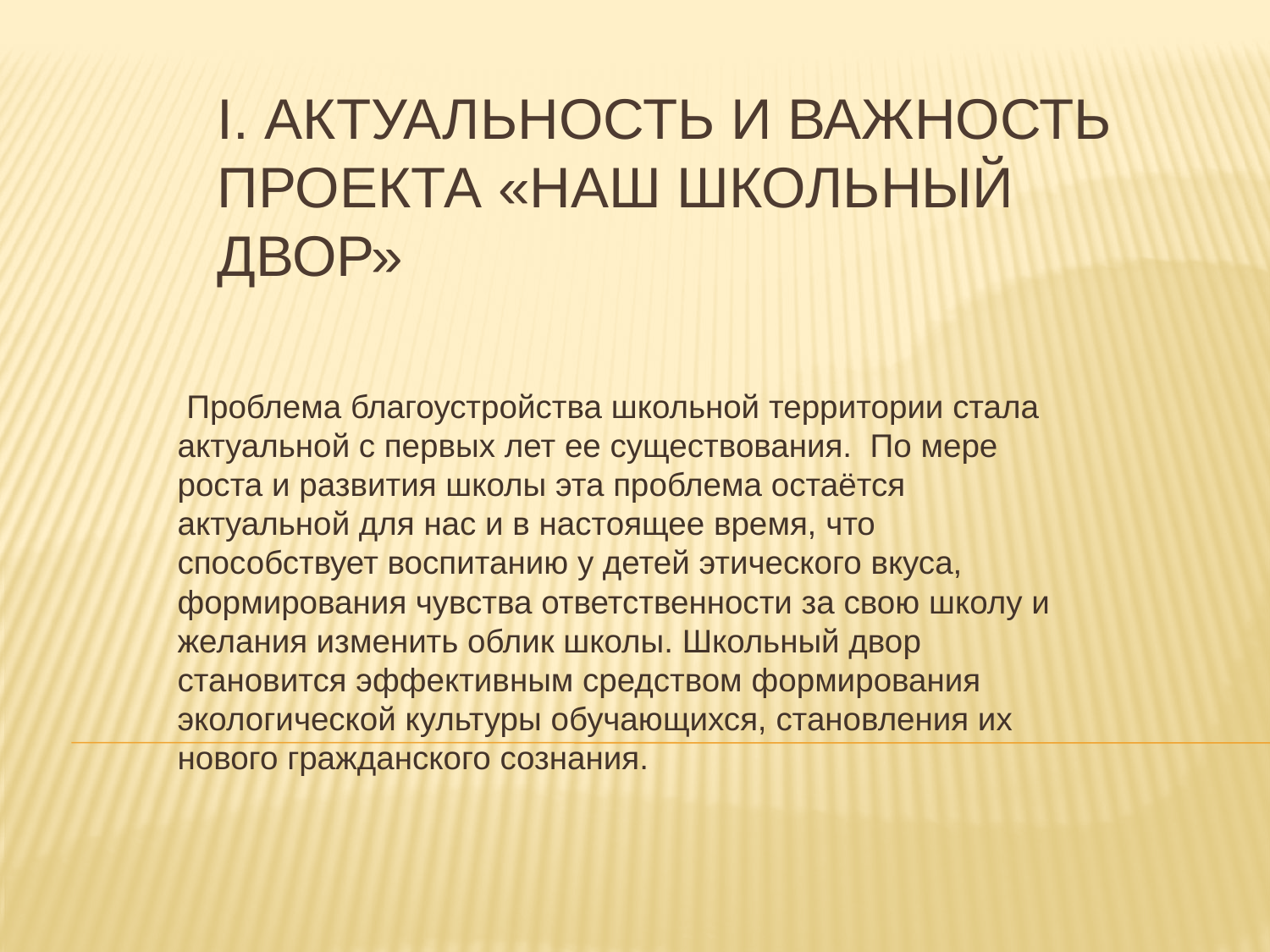

# I. Актуальность и важность проекта «Наш школьный двор»
 Проблема благоустройства школьной территории стала актуальной с первых лет ее существования.  По мере роста и развития школы эта проблема остаётся актуальной для нас и в настоящее время, что способствует воспитанию у детей этического вкуса, формирования чувства ответственности за свою школу и желания изменить облик школы. Школьный двор становится эффективным средством формирования экологической культуры обучающихся, становления их нового гражданского сознания.